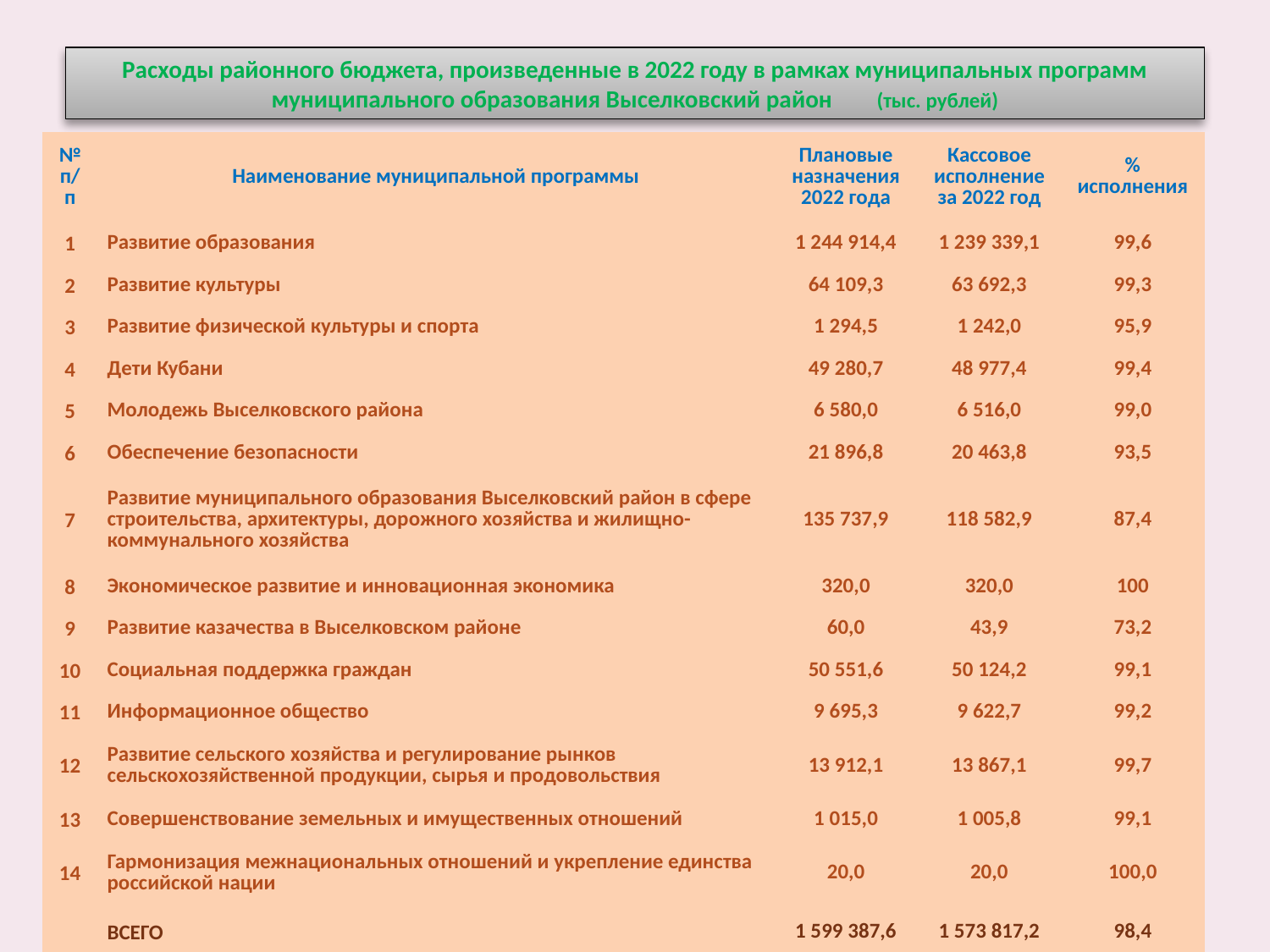

Расходы районного бюджета, произведенные в 2022 году в рамках муниципальных программ муниципального образования Выселковский район        (тыс. рублей)

| № п/п | Наименование муниципальной программы | Плановые назначения 2022 года | Кассовое исполнение за 2022 год | % исполнения |
| --- | --- | --- | --- | --- |
| 1 | Развитие образования | 1 244 914,4 | 1 239 339,1 | 99,6 |
| 2 | Развитие культуры | 64 109,3 | 63 692,3 | 99,3 |
| 3 | Развитие физической культуры и спорта | 1 294,5 | 1 242,0 | 95,9 |
| 4 | Дети Кубани | 49 280,7 | 48 977,4 | 99,4 |
| 5 | Молодежь Выселковского района | 6 580,0 | 6 516,0 | 99,0 |
| 6 | Обеспечение безопасности | 21 896,8 | 20 463,8 | 93,5 |
| 7 | Развитие муниципального образования Выселковский район в сфере строительства, архитектуры, дорожного хозяйства и жилищно-коммунального хозяйства | 135 737,9 | 118 582,9 | 87,4 |
| 8 | Экономическое развитие и инновационная экономика | 320,0 | 320,0 | 100 |
| 9 | Развитие казачества в Выселковском районе | 60,0 | 43,9 | 73,2 |
| 10 | Социальная поддержка граждан | 50 551,6 | 50 124,2 | 99,1 |
| 11 | Информационное общество | 9 695,3 | 9 622,7 | 99,2 |
| 12 | Развитие сельского хозяйства и регулирование рынков сельскохозяйственной продукции, сырья и продовольствия | 13 912,1 | 13 867,1 | 99,7 |
| 13 | Совершенствование земельных и имущественных отношений | 1 015,0 | 1 005,8 | 99,1 |
| 14 | Гармонизация межнациональных отношений и укрепление единства российской нации | 20,0 | 20,0 | 100,0 |
|  | ВСЕГО | 1 599 387,6 | 1 573 817,2 | 98,4 |